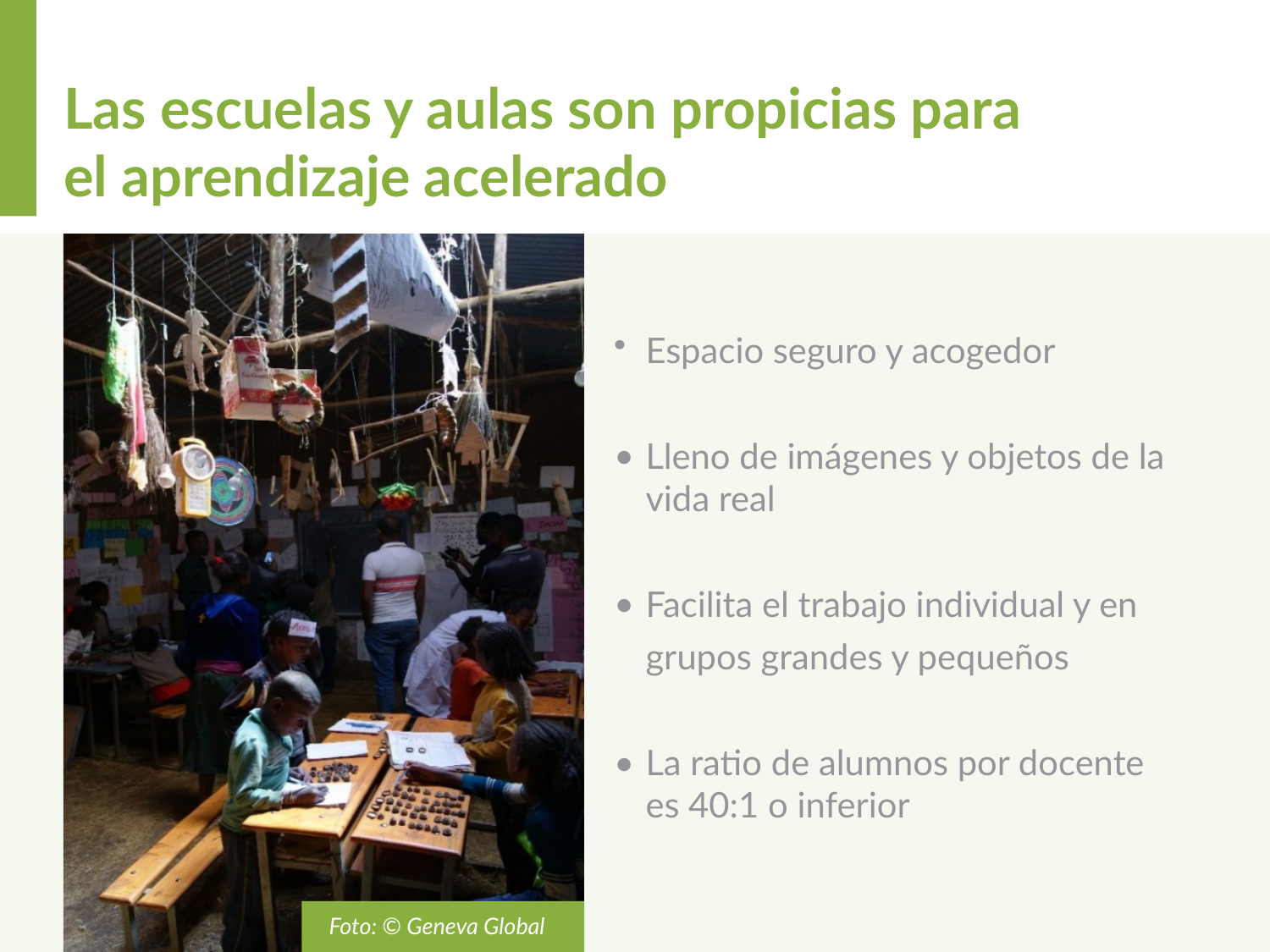

# Las escuelas y aulas son propicias para el aprendizaje acelerado

Espacio seguro y acogedor

Lleno de imágenes y objetos de la vida real

Facilita el trabajo individual y en grupos grandes y pequeños

La ratio de alumnos por docente es 40:1 o inferior
Foto: © Geneva Global